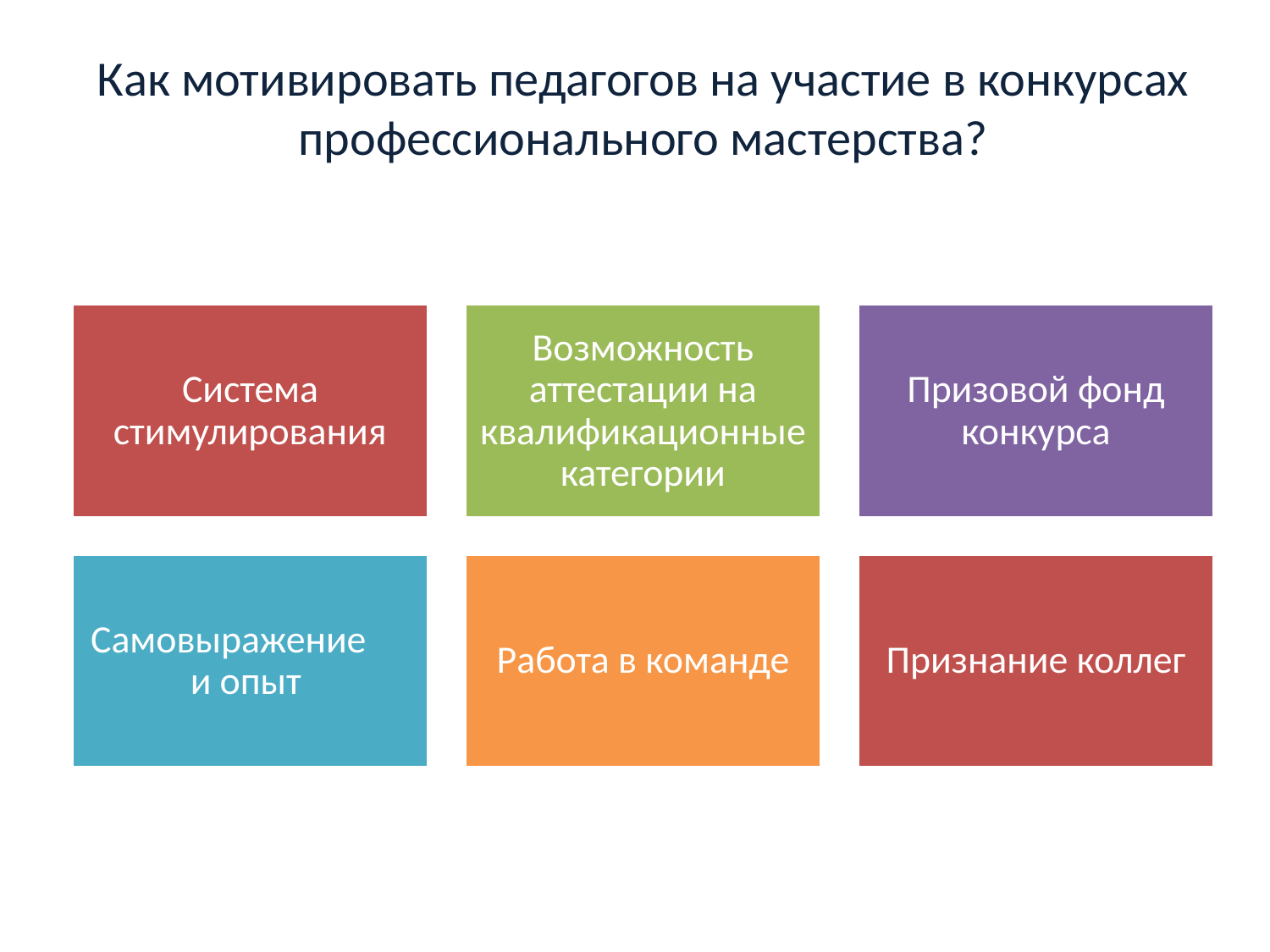

Как мотивировать педагогов на участие в конкурсах профессионального мастерства?
Система стимулирования
Возможность аттестации на квалификационные категории
Призовой фонд конкурса
Самовыражение      и опыт
Работа в команде
Признание коллег